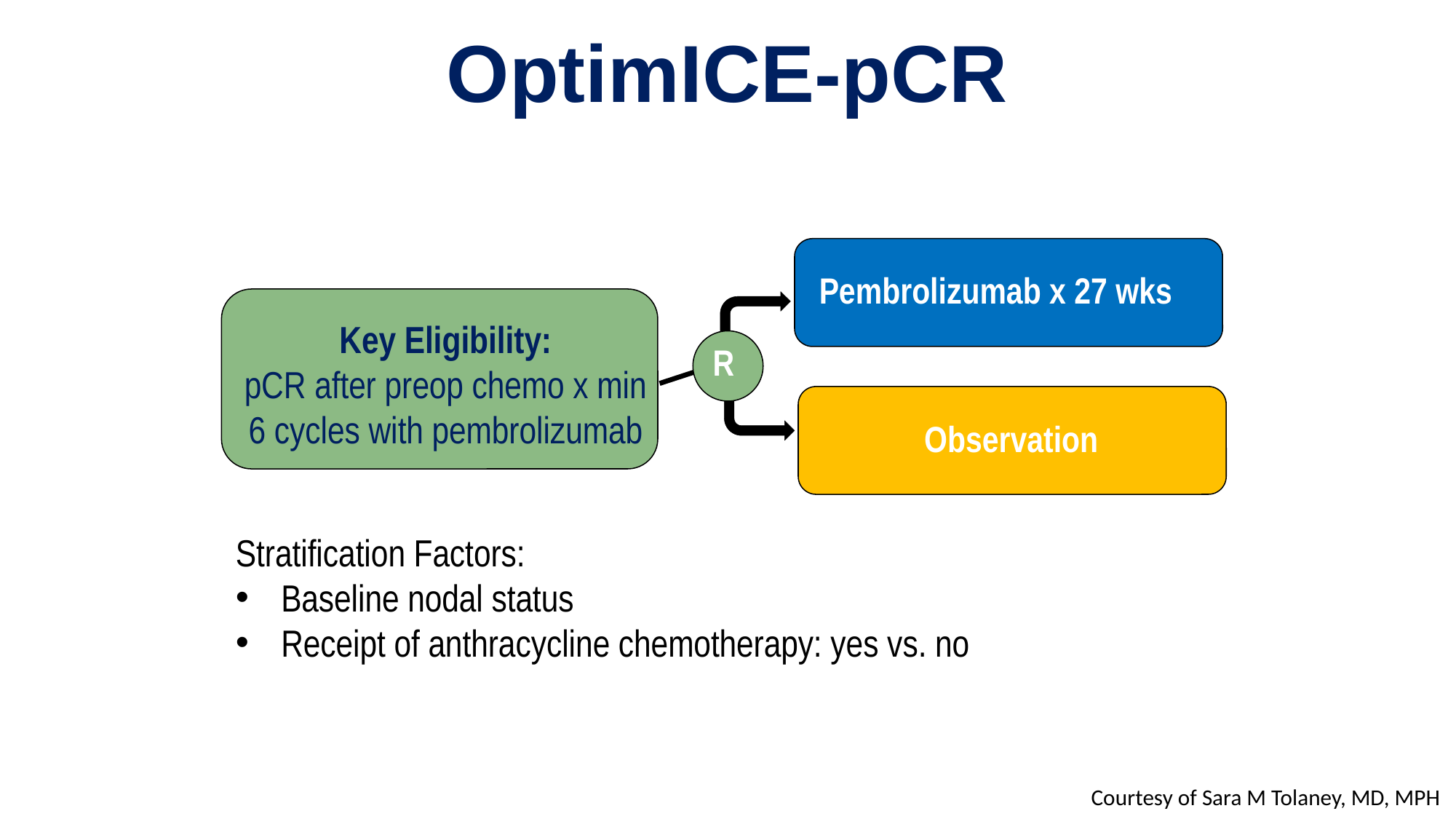

OptimICE-pCR

Pembrolizumab x 27 wks

Key Eligibility:
pCR after preop chemo x min 6 cycles with pembrolizumab

R

Observation
Stratification Factors:
Baseline nodal status
Receipt of anthracycline chemotherapy: yes vs. no

Courtesy of Sara M Tolaney, MD, MPH